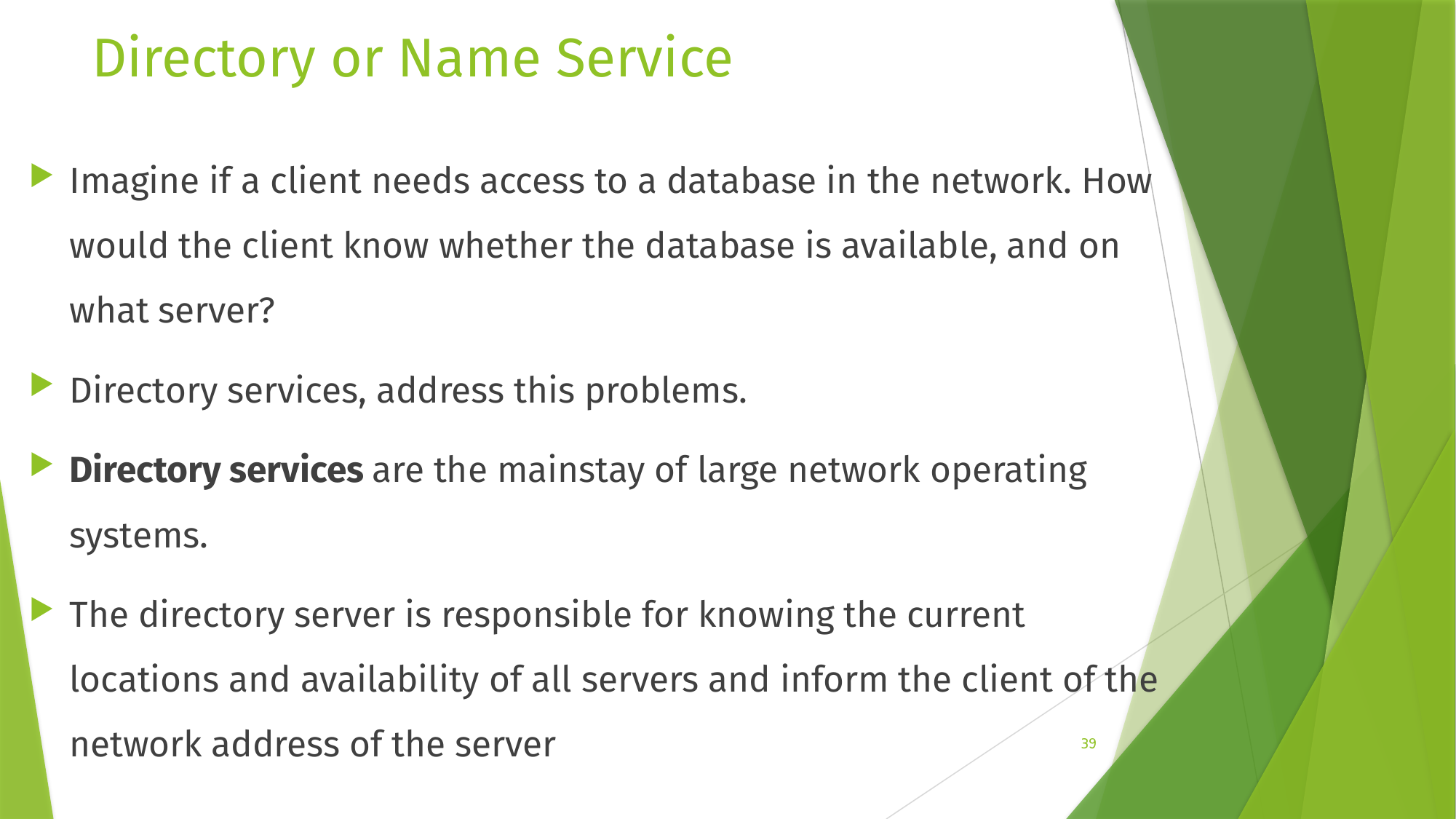

# Directory or Name Service
Imagine if a client needs access to a database in the network. How would the client know whether the database is available, and on what server?
Directory services, address this problems.
Directory services are the mainstay of large network operating systems.
The directory server is responsible for knowing the current locations and availability of all servers and inform the client of the network address of the server
39